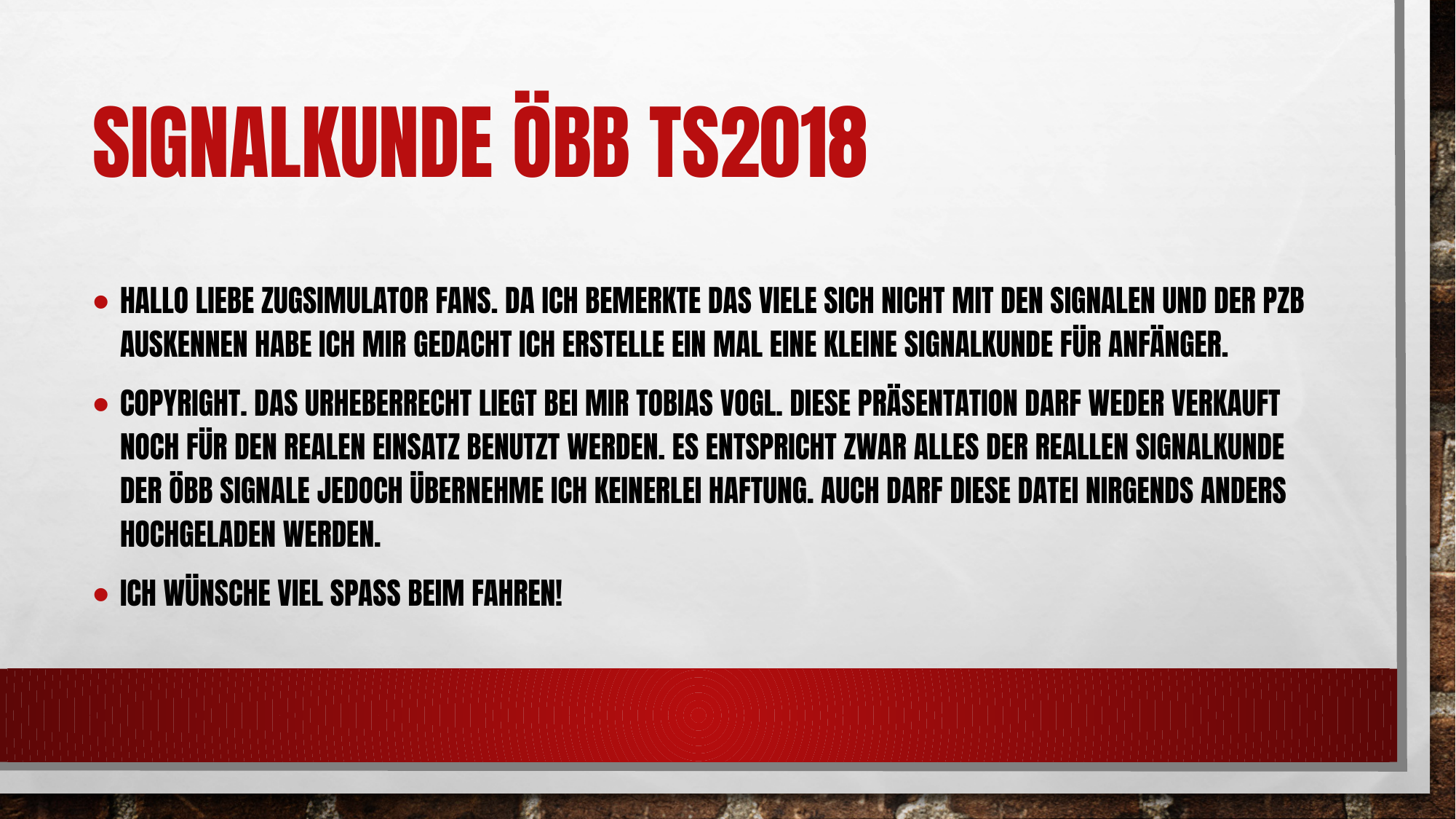

# SIGNALKUNDE ÖBB TS2018
Hallo liebe zugsimulator fans. Da ich bemerkte das viele sich nicht mit den signalen und der pzb auskennen habe ich mir gedacht ich erstelle ein mal eine kleine signalkunde für anfänger.
copyright. Das urheberrecht liegt bei mir tobias vogl. Diese präsentation darf weder verkauft noch für den realen einsatz benutzt werden. Es entspricht zwar alles der reallen signalkunde der öbb signale jedoch übernehme ich keinerlei haftung. Auch darf diese datei nirgends anders hochgeladen werden.
Ich wünsche viel spass beim fahren!